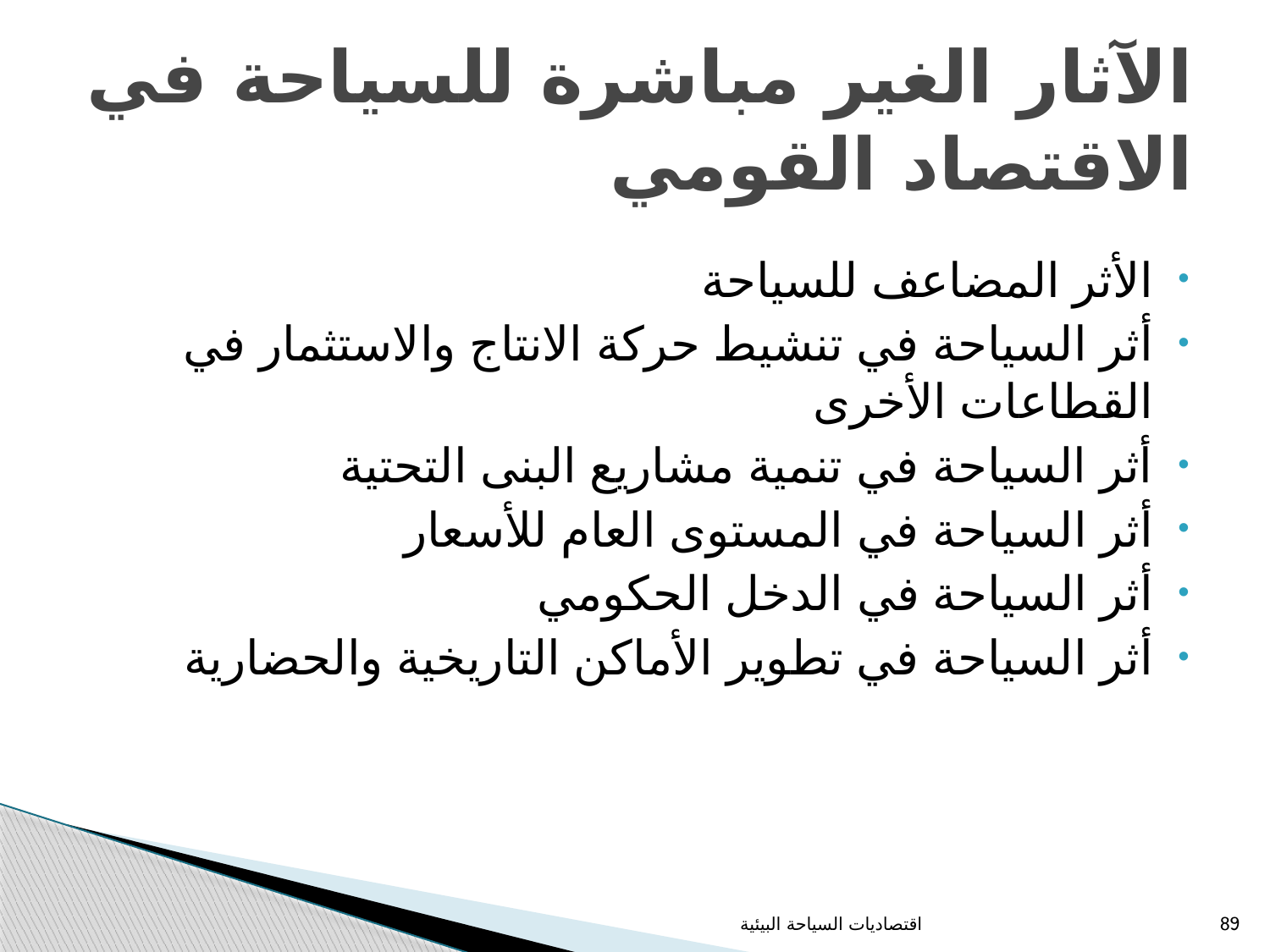

# الآثار الغير مباشرة للسياحة في الاقتصاد القومي
الأثر المضاعف للسياحة
أثر السياحة في تنشيط حركة الانتاج والاستثمار في القطاعات الأخرى
أثر السياحة في تنمية مشاريع البنى التحتية
أثر السياحة في المستوى العام للأسعار
أثر السياحة في الدخل الحكومي
أثر السياحة في تطوير الأماكن التاريخية والحضارية
اقتصاديات السياحة البيئية
89